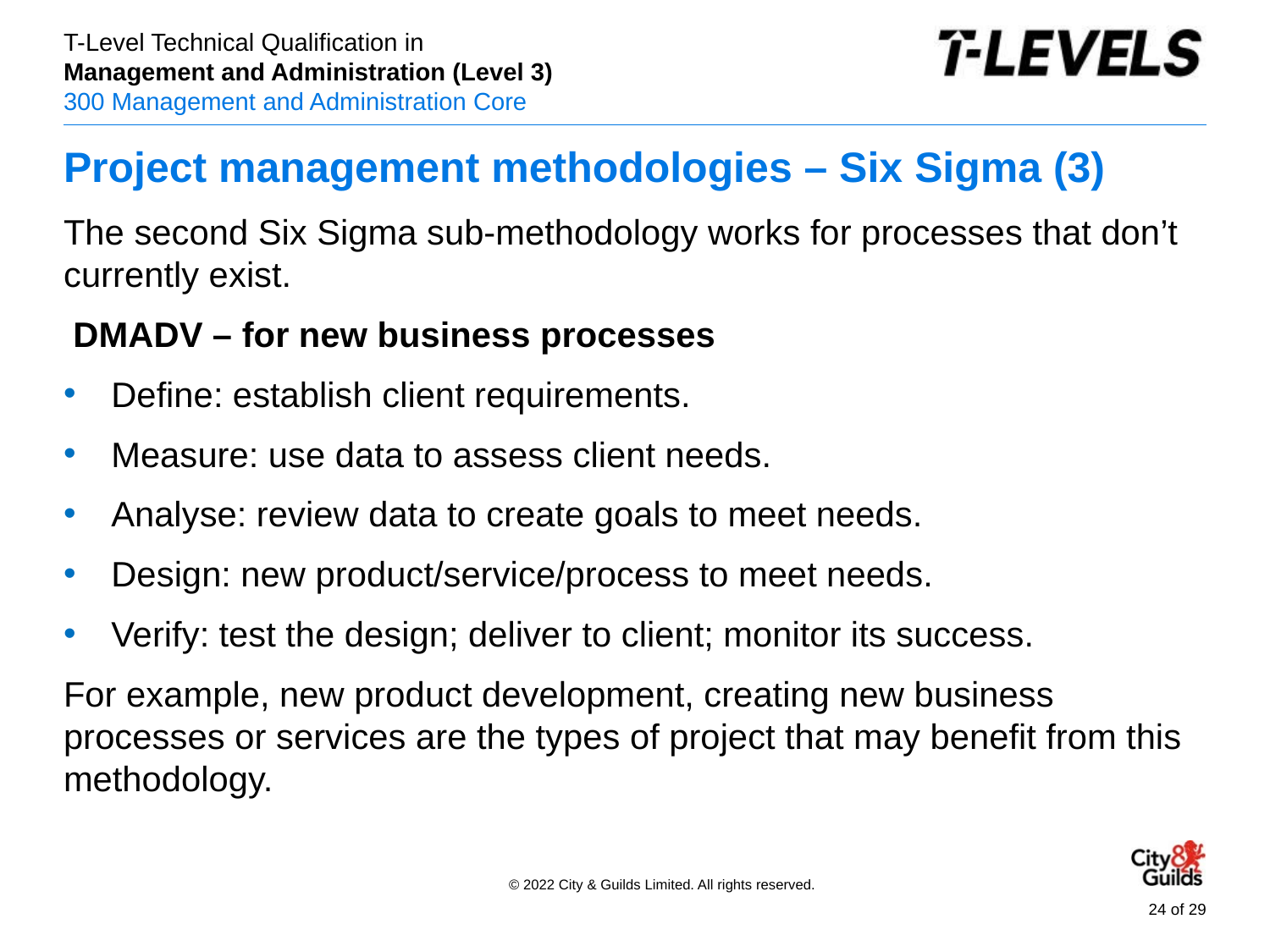

# Project management methodologies – Six Sigma (3)
The second Six Sigma sub-methodology works for processes that don’t currently exist.
 DMADV – for new business processes
Define: establish client requirements.
Measure: use data to assess client needs.
Analyse: review data to create goals to meet needs.
Design: new product/service/process to meet needs.
Verify: test the design; deliver to client; monitor its success.
For example, new product development, creating new business processes or services are the types of project that may benefit from this methodology.